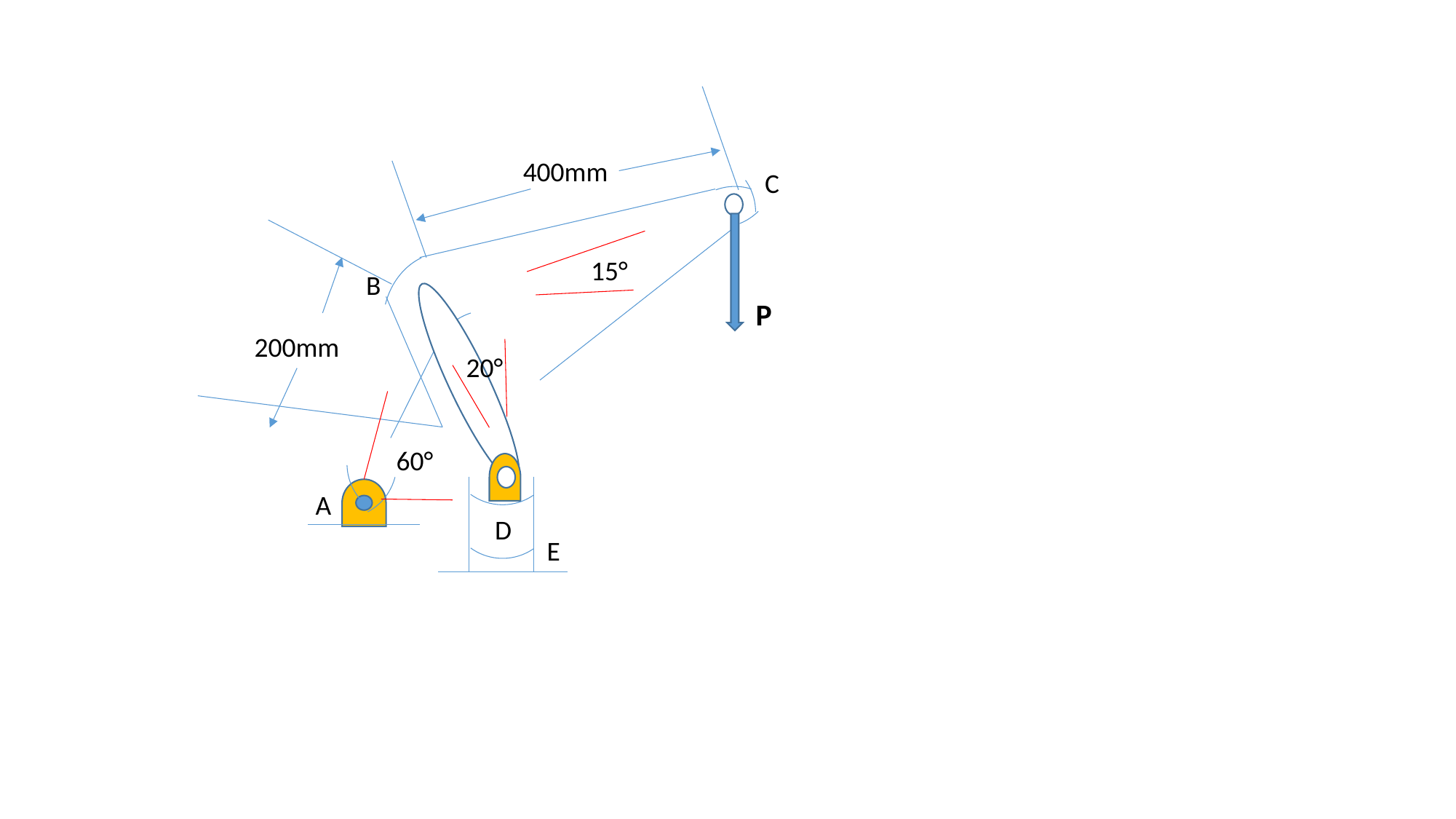

400mm

C

15°
B

P

200mm
20°

60°

A

D
E